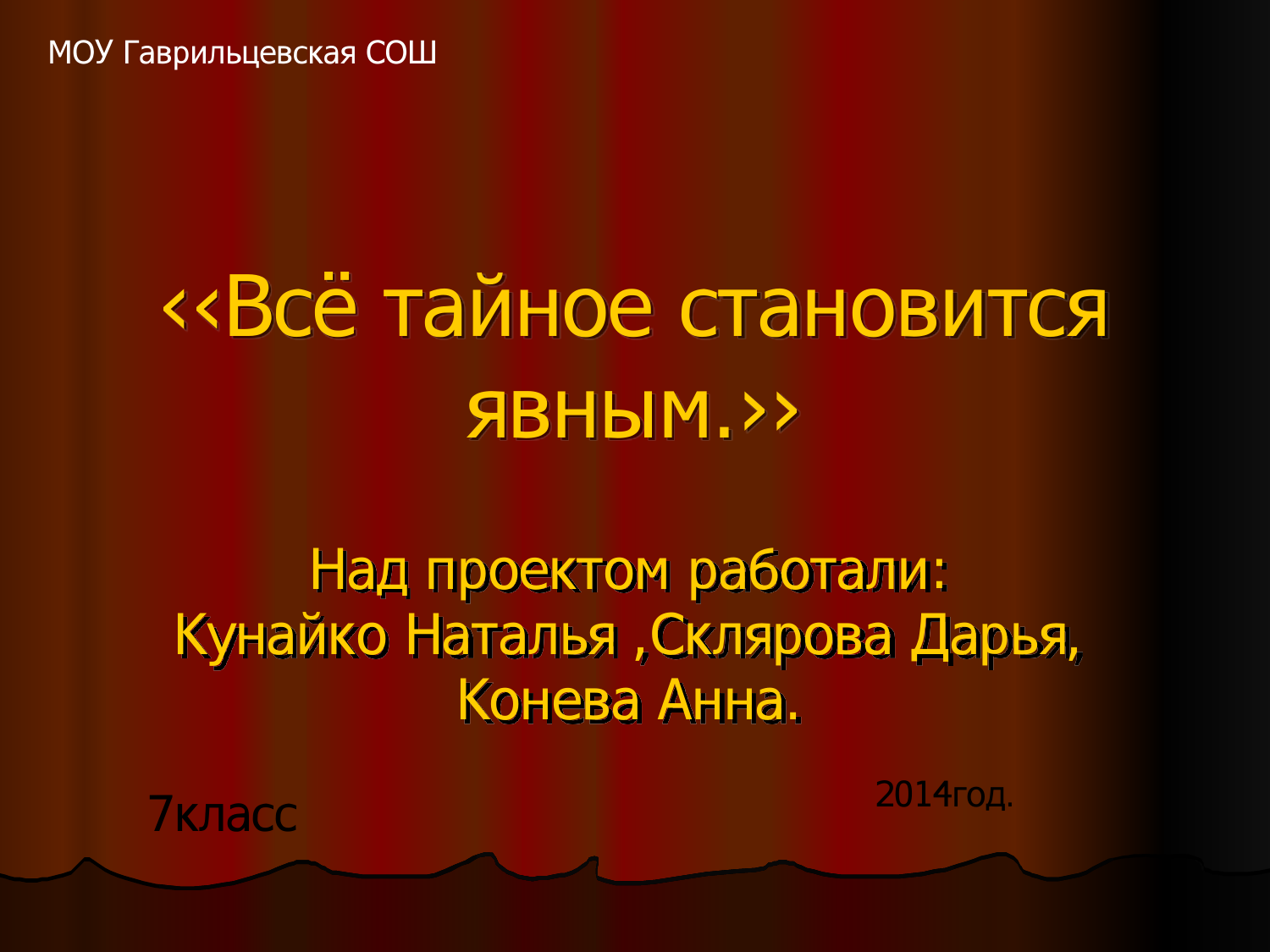

МОУ Гаврильцевская СОШ
# ‹‹Всё тайное становится явным.››
Над проектом работали:
Кунайко Наталья ,Склярова Дарья,
Конева Анна.
2014год.
7класс